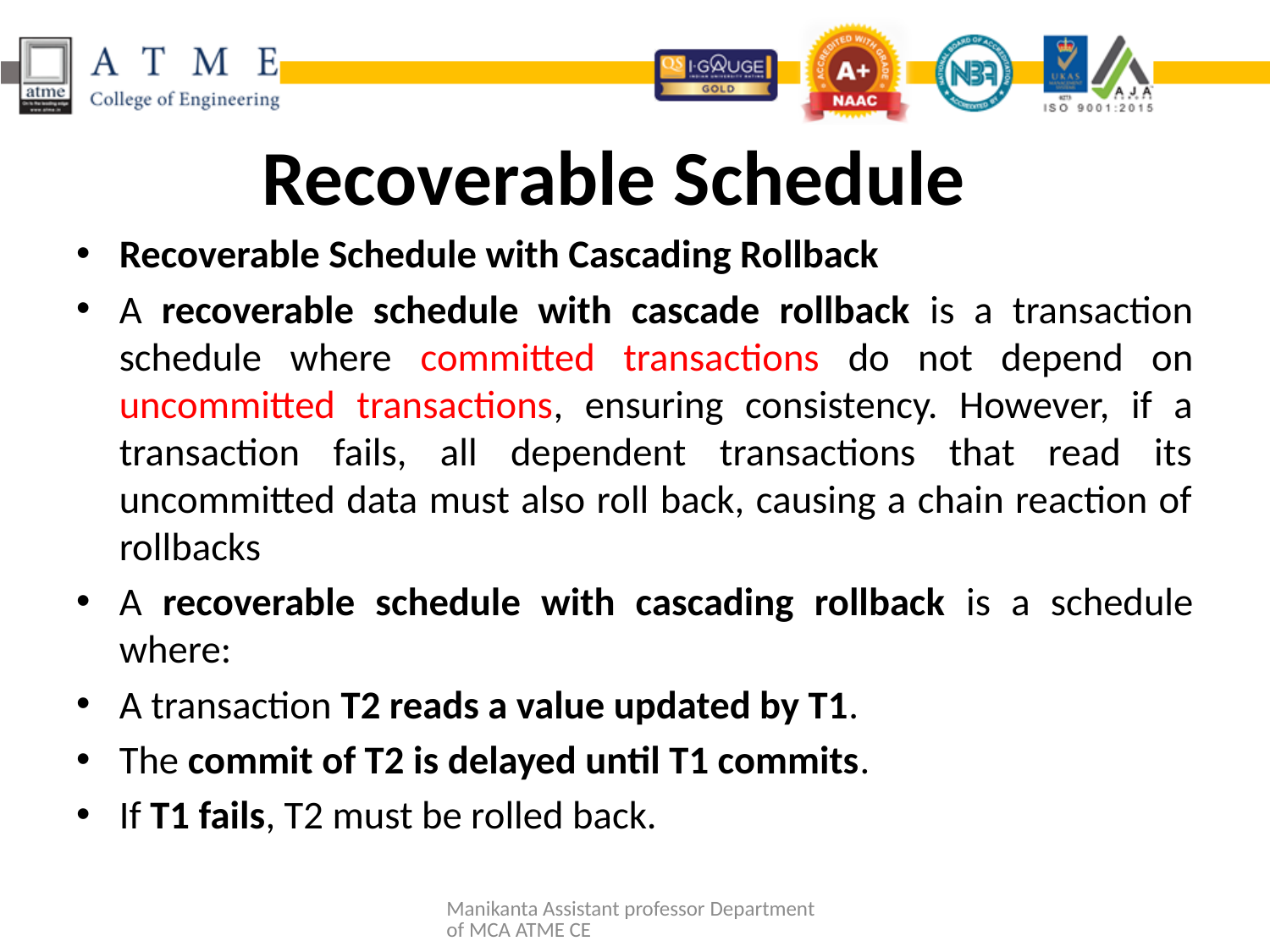

# Recoverable Schedule
Recoverable Schedule with Cascading Rollback
A recoverable schedule with cascade rollback is a transaction schedule where committed transactions do not depend on uncommitted transactions, ensuring consistency. However, if a transaction fails, all dependent transactions that read its uncommitted data must also roll back, causing a chain reaction of rollbacks
A recoverable schedule with cascading rollback is a schedule where:
A transaction T2 reads a value updated by T1.
The commit of T2 is delayed until T1 commits.
If T1 fails, T2 must be rolled back.

Manikanta Assistant professor Department of MCA ATME CE